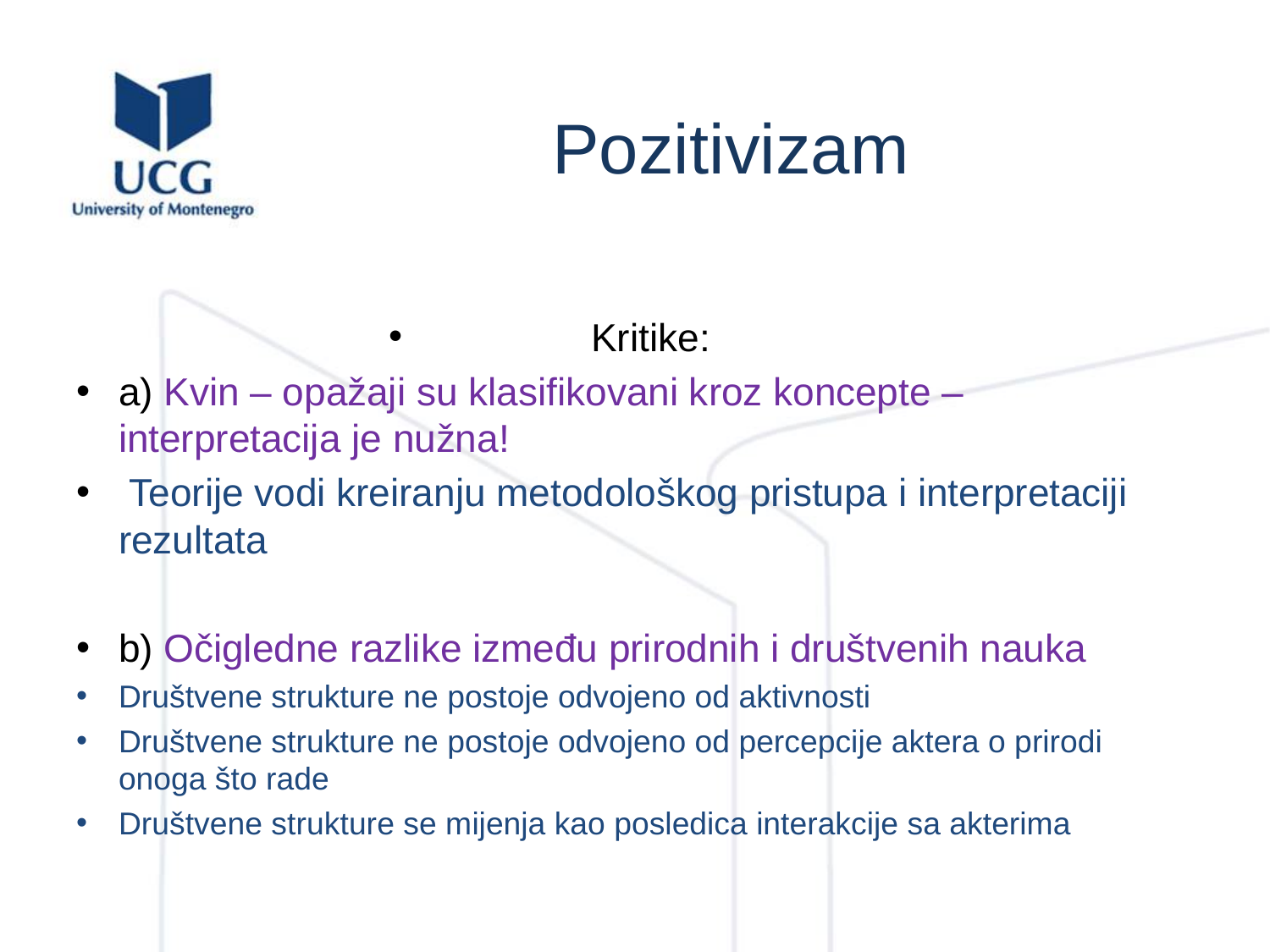

# Pozitivizam
Kritike:
a) Kvin – opažaji su klasifikovani kroz koncepte – interpretacija je nužna!
 Teorije vodi kreiranju metodološkog pristupa i interpretaciji rezultata

b) Očigledne razlike između prirodnih i društvenih nauka
Društvene strukture ne postoje odvojeno od aktivnosti
Društvene strukture ne postoje odvojeno od percepcije aktera o prirodi onoga što rade
Društvene strukture se mijenja kao posledica interakcije sa akterima